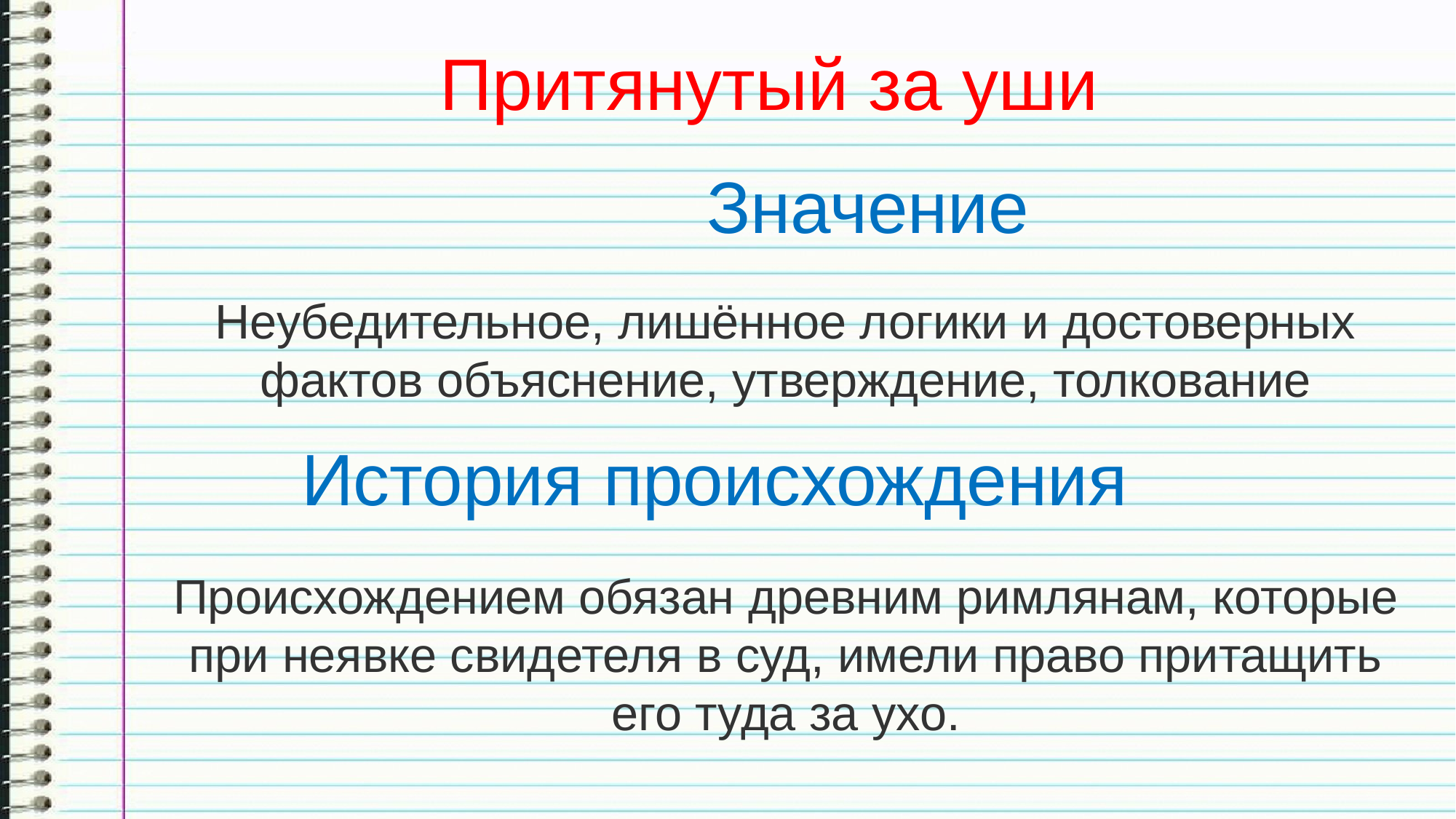

Притянутый за уши
Значение
Неубедительное, лишённое логики и достоверных фактов объяснение, утверждение, толкование
История происхождения
Происхождением обязан древним римлянам, которые при неявке свидетеля в суд, имели право притащить его туда за ухо.